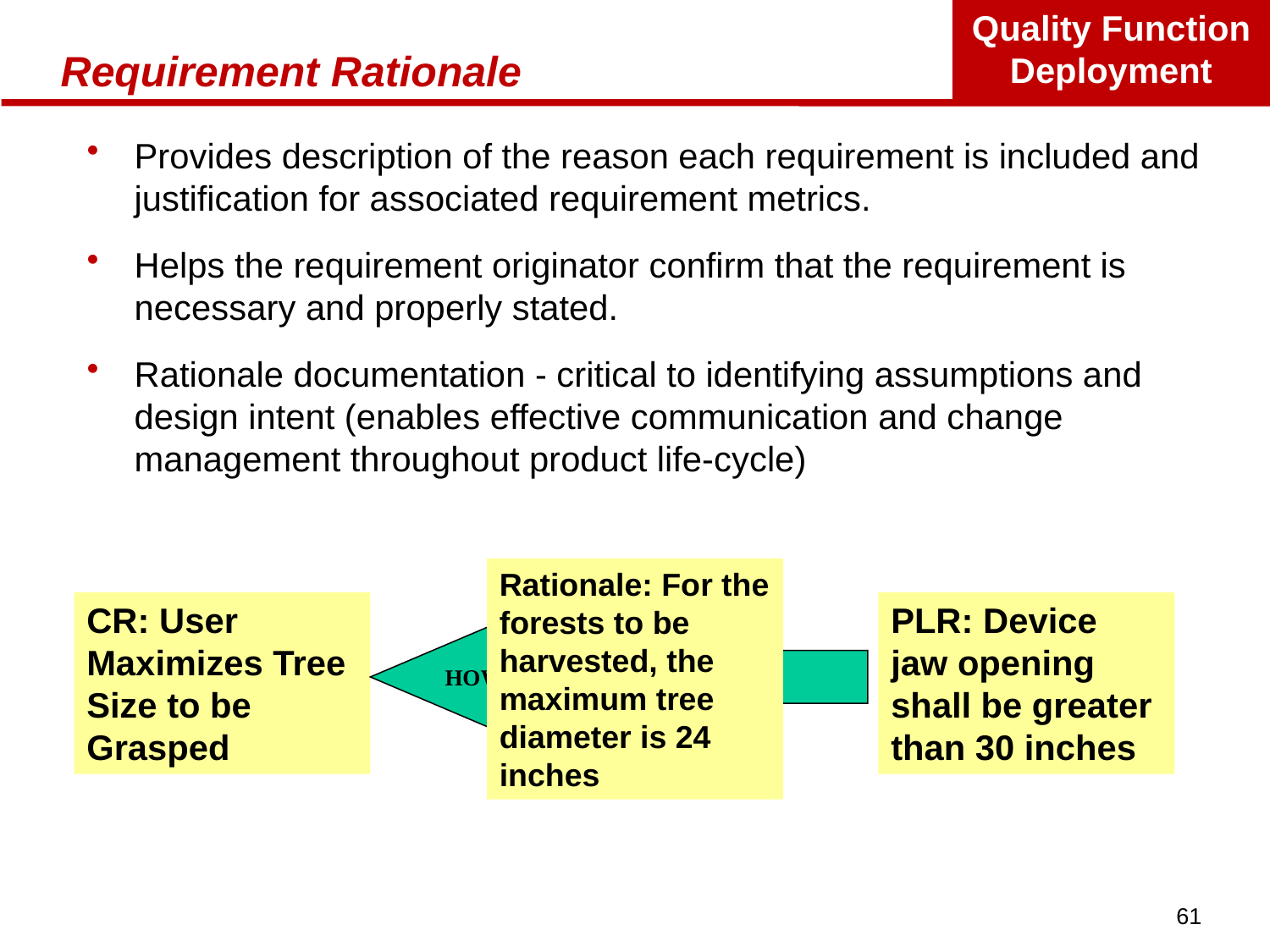

# Requirement Rationale
Provides description of the reason each requirement is included and justification for associated requirement metrics.
Helps the requirement originator confirm that the requirement is necessary and properly stated.
Rationale documentation - critical to identifying assumptions and design intent (enables effective communication and change management throughout product life-cycle)
Rationale: For the forests to be harvested, the maximum tree diameter is 24 inches
CR: User Maximizes Tree Size to be Grasped
PLR: Device jaw opening shall be greater than 30 inches
HOW?